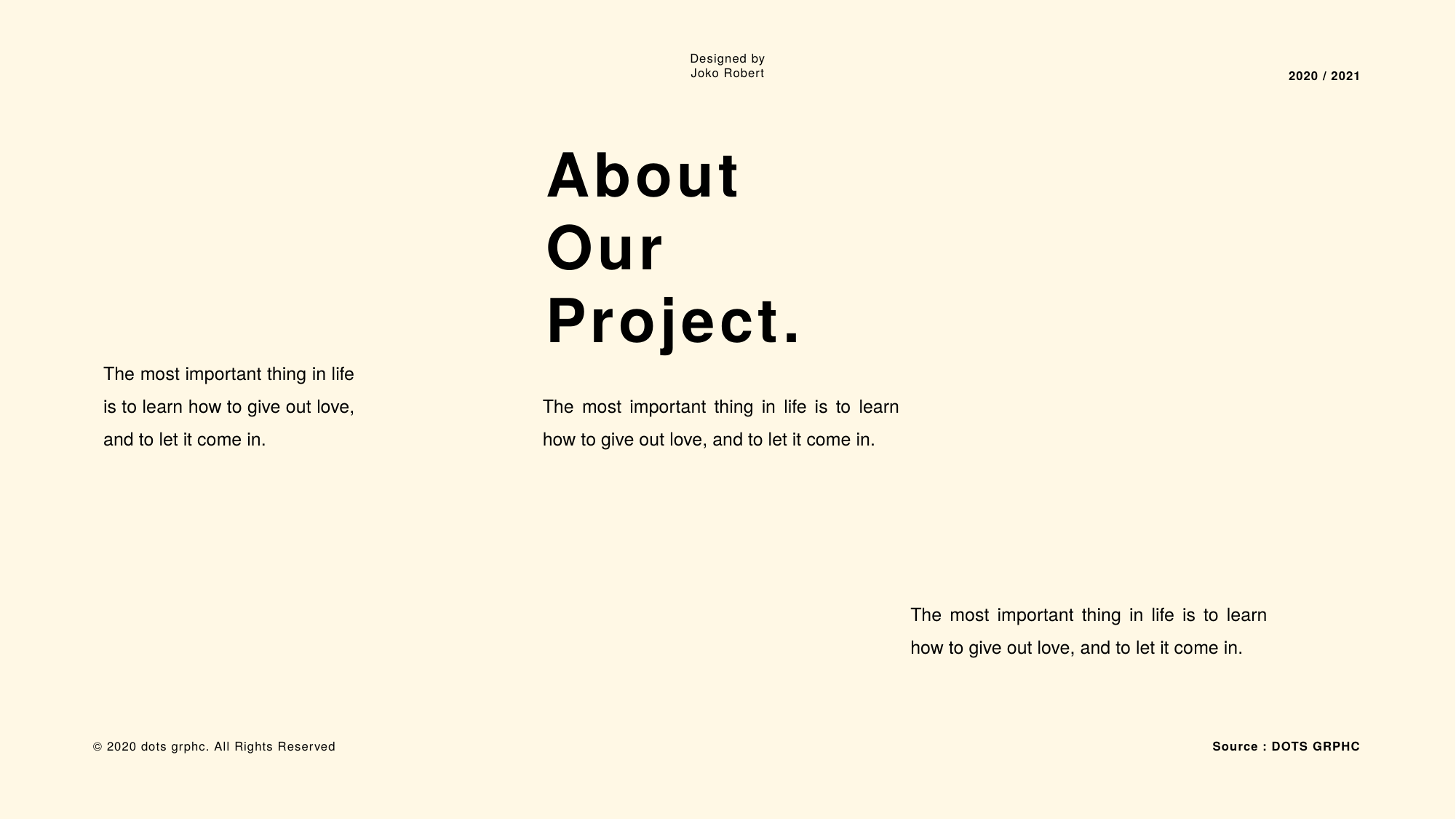

Designed by
Joko Robert
2020 / 2021
About Our Project.

The most important thing in life is to learn how to give out love, and to let it come in.
The most important thing in life is to learn how to give out love, and to let it come in.

The most important thing in life is to learn how to give out love, and to let it come in.
Source : DOTS GRPHC
© 2020 dots grphc. All Rights Reserved